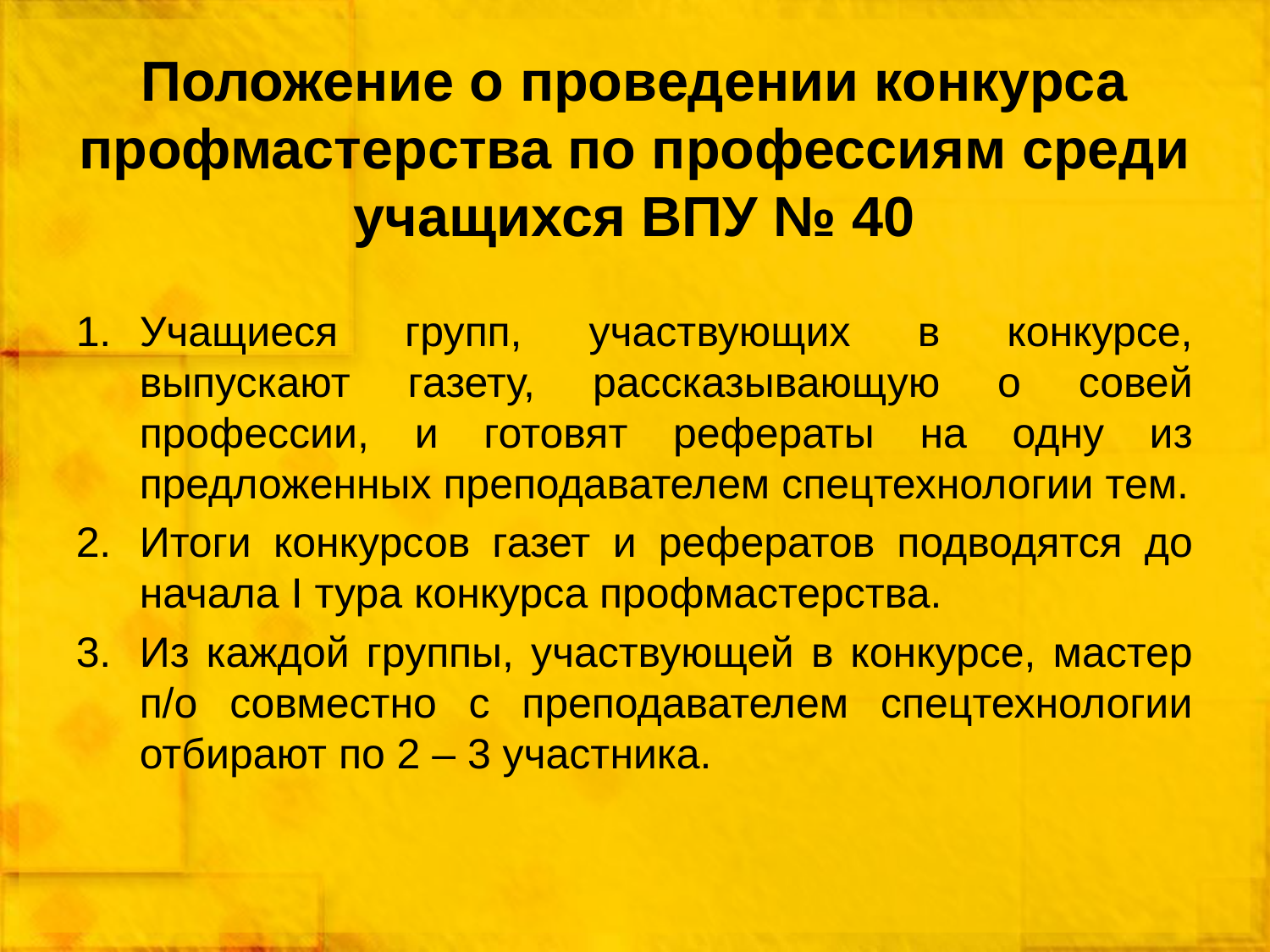

# Положение о проведении конкурса профмастерства по профессиям среди учащихся ВПУ № 40
Учащиеся групп, участвующих в конкурсе, выпускают газету, рассказывающую о совей профессии, и готовят рефераты на одну из предложенных преподавателем спецтехнологии тем.
Итоги конкурсов газет и рефератов подводятся до начала I тура конкурса профмастерства.
Из каждой группы, участвующей в конкурсе, мастер п/о совместно с преподавателем спецтехнологии отбирают по 2 – 3 участника.